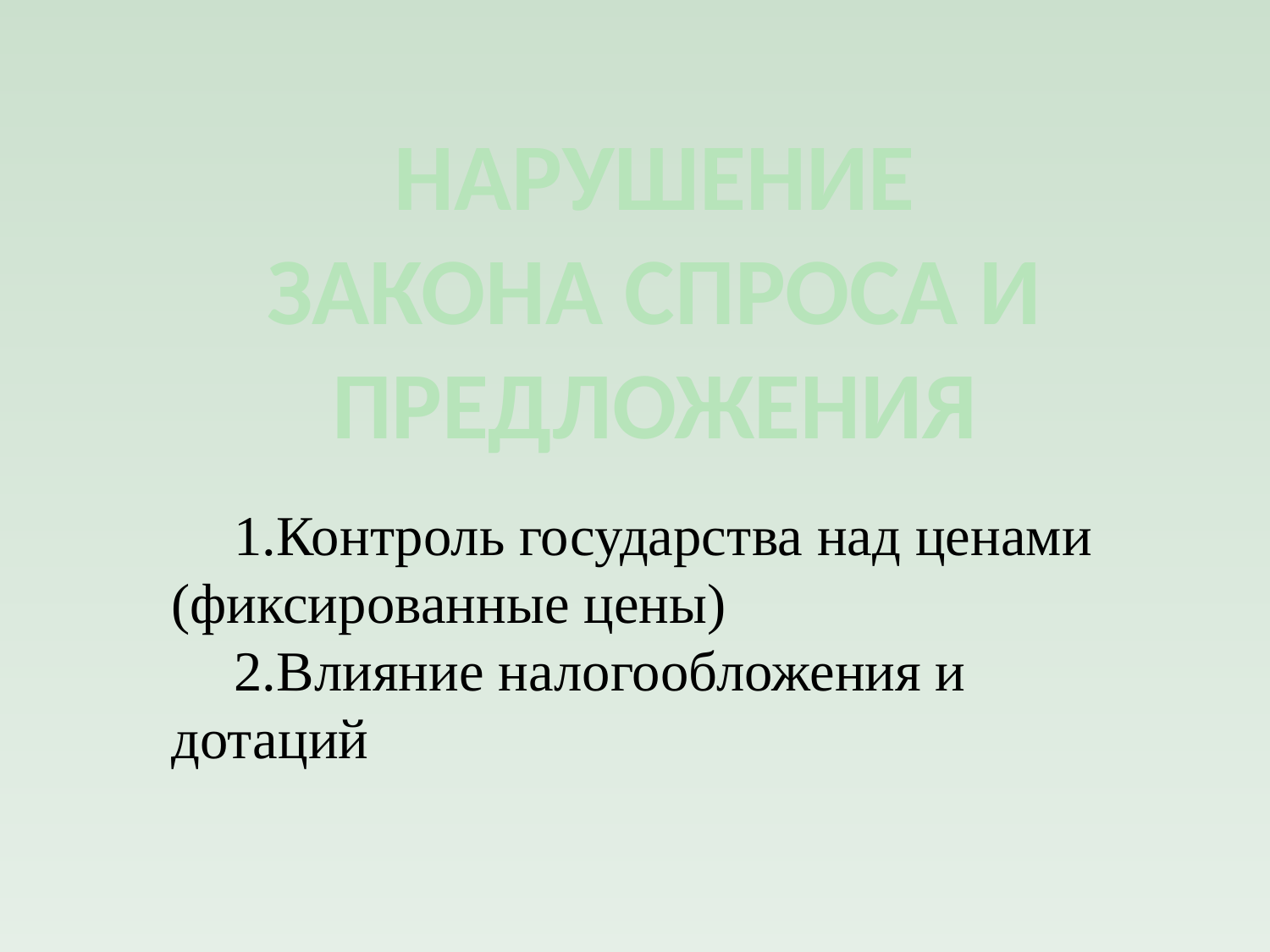

НАРУШЕНИЕ ЗАКОНА СПРОСА И ПРЕДЛОЖЕНИЯ
Контроль государства над ценами (фиксированные цены)
Влияние налогообложения и дотаций